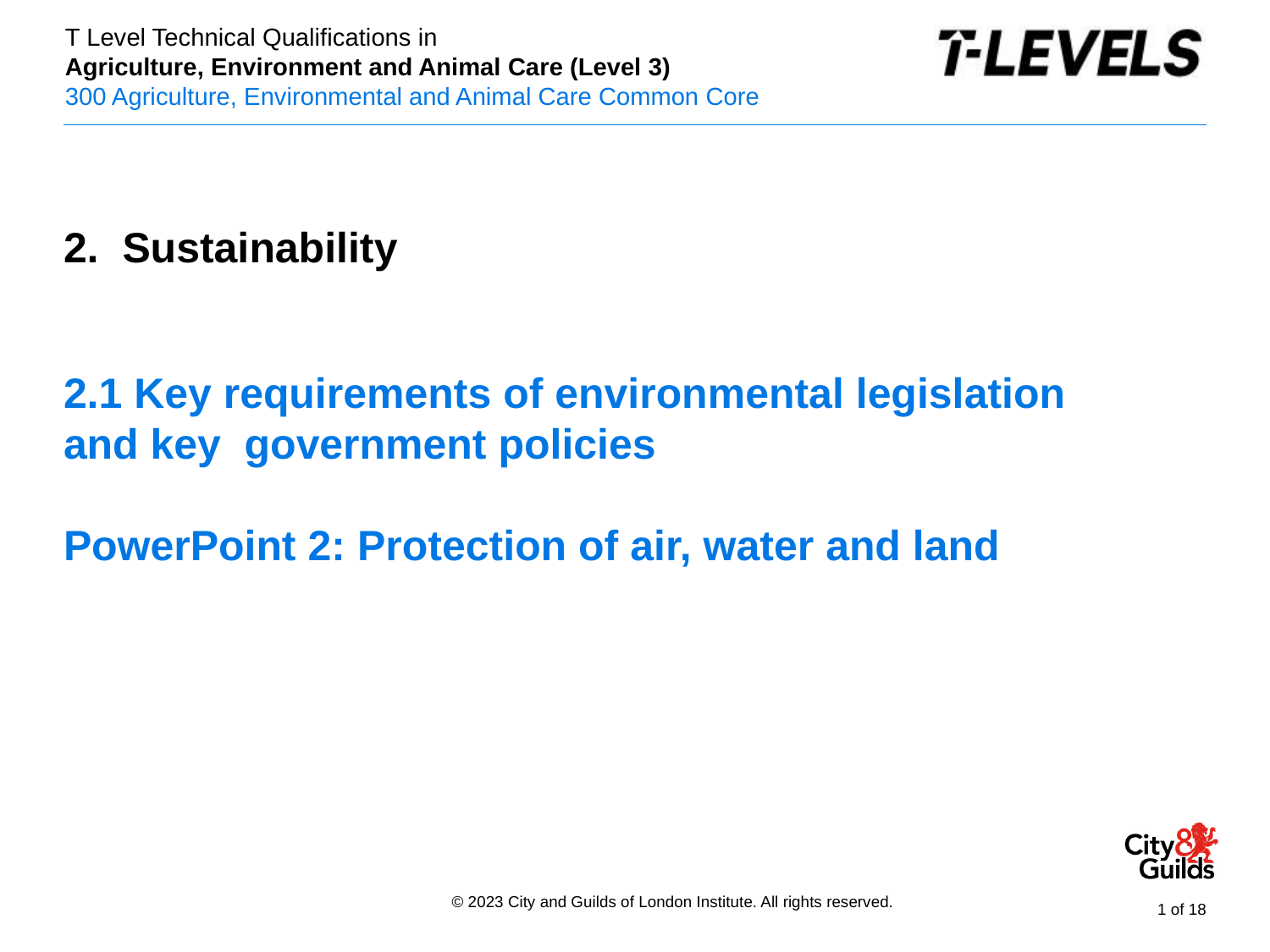

PowerPoint presentation
2.  Sustainability
# 2.1 Key requirements of environmental legislation and key  government policies PowerPoint 2: Protection of air, water and land